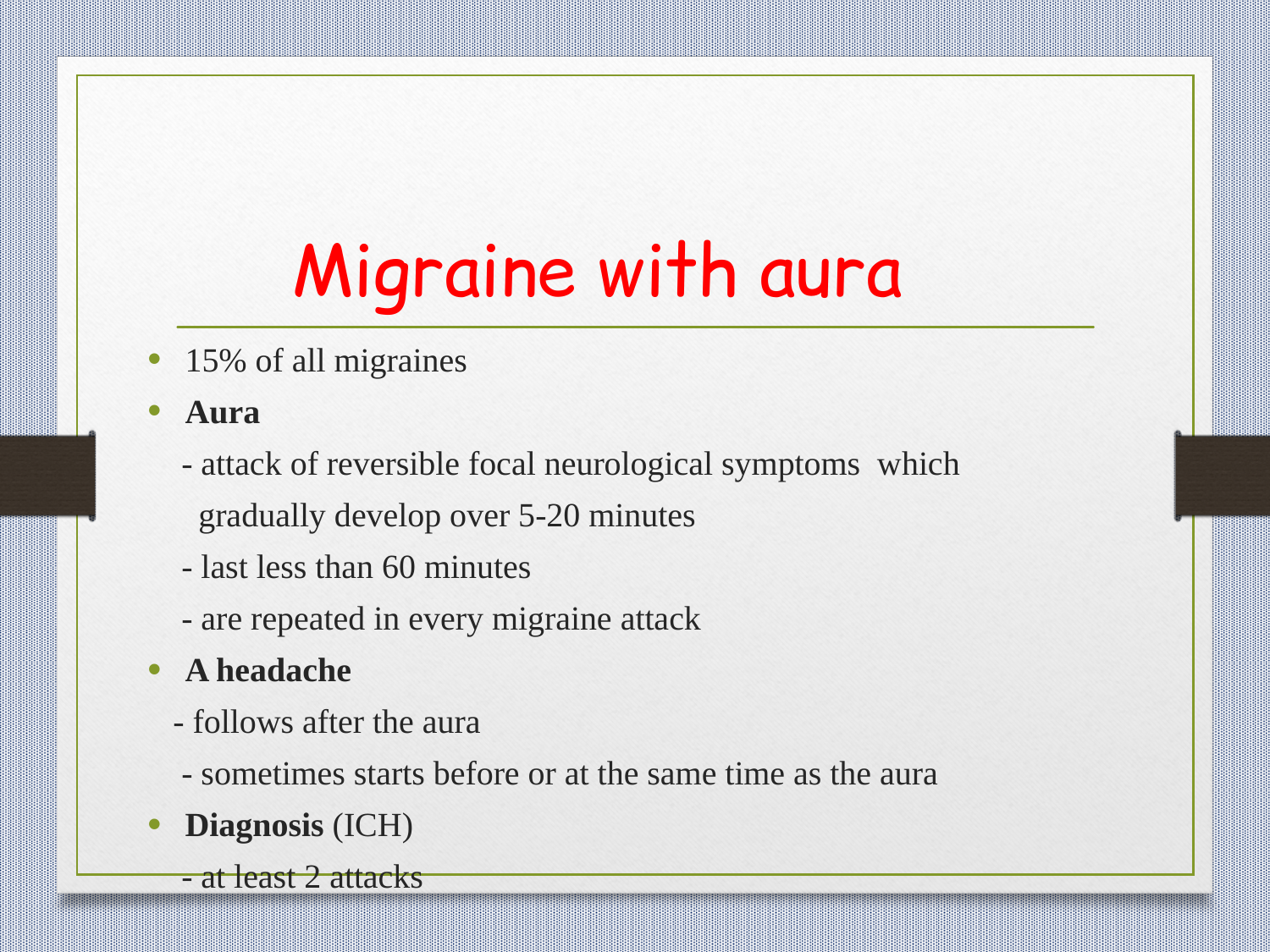

# Migraine with aura
15% of all migraines
Aura
    - attack of reversible focal neurological symptoms  which
      gradually develop over 5-20 minutes
    - last less than 60 minutes
    - are repeated in every migraine attack
A headache
   - follows after the aura
    - sometimes starts before or at the same time as the aura
Diagnosis (ICH)
    - at least 2 attacks